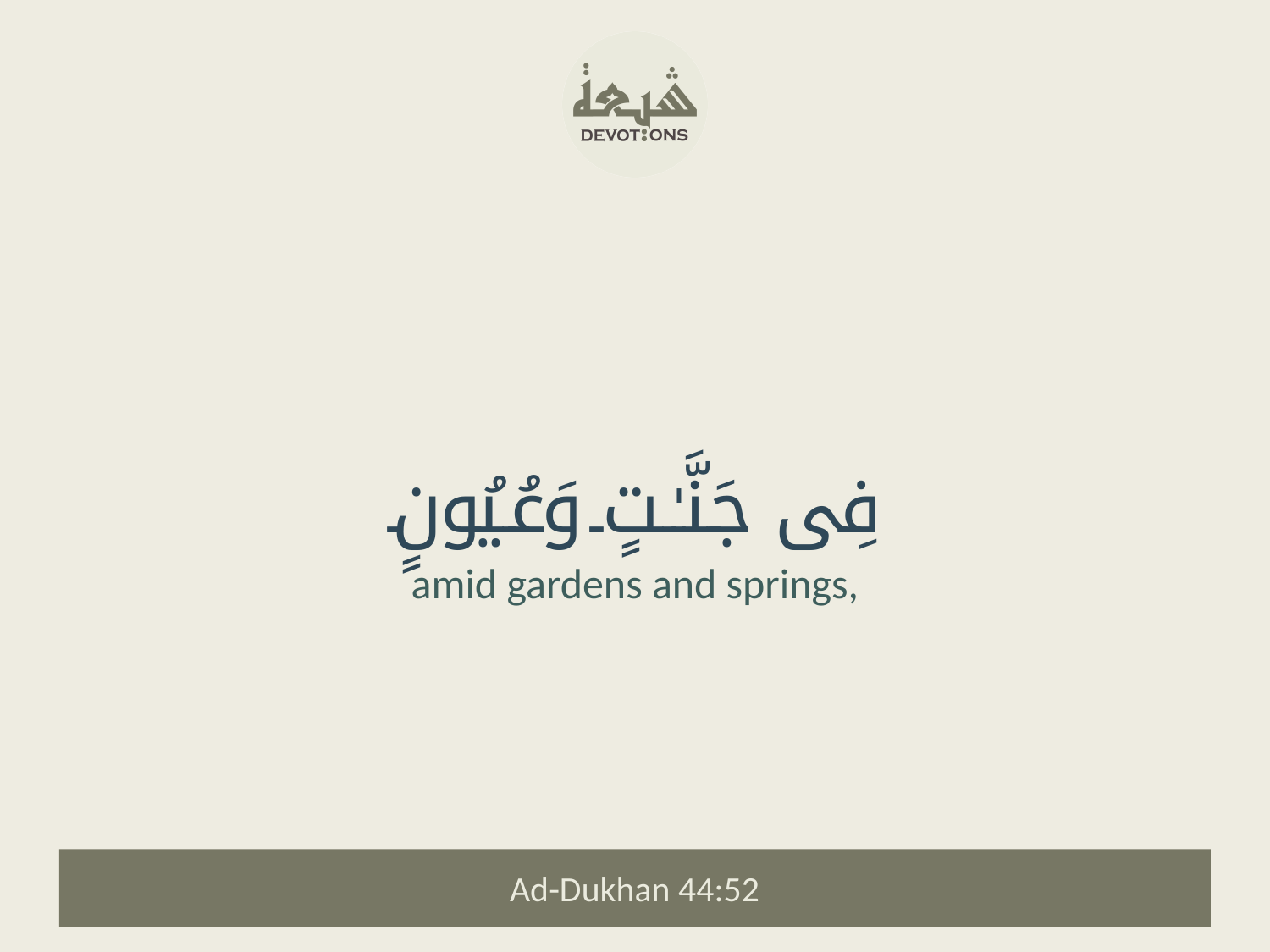

فِى جَنَّـٰتٍ وَعُيُونٍ
amid gardens and springs,
Ad-Dukhan 44:52